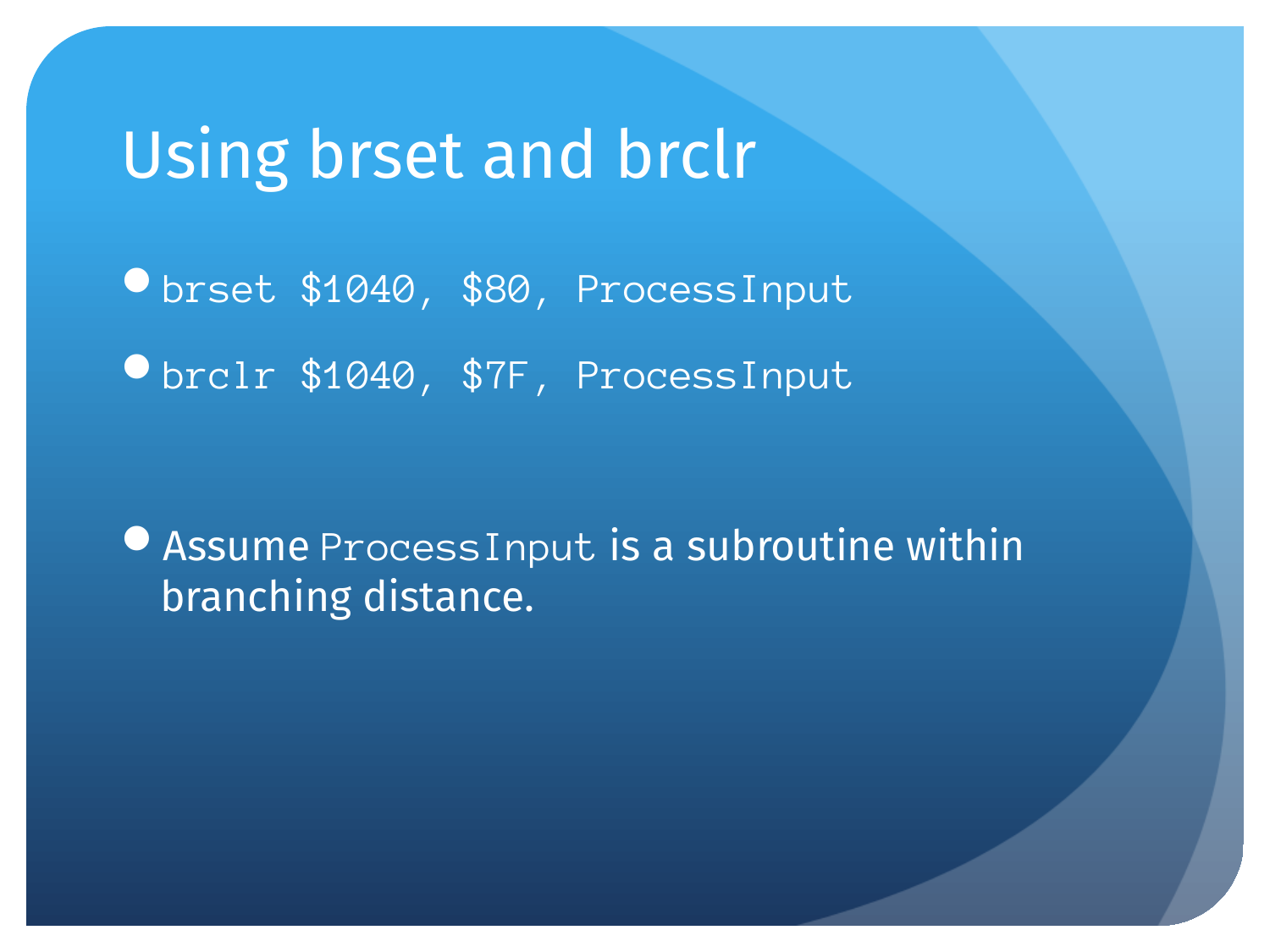

# Using brset and brclr
brset $1040, $80, ProcessInput
brclr $1040, $7F, ProcessInput

Assume ProcessInput is a subroutine within branching distance.